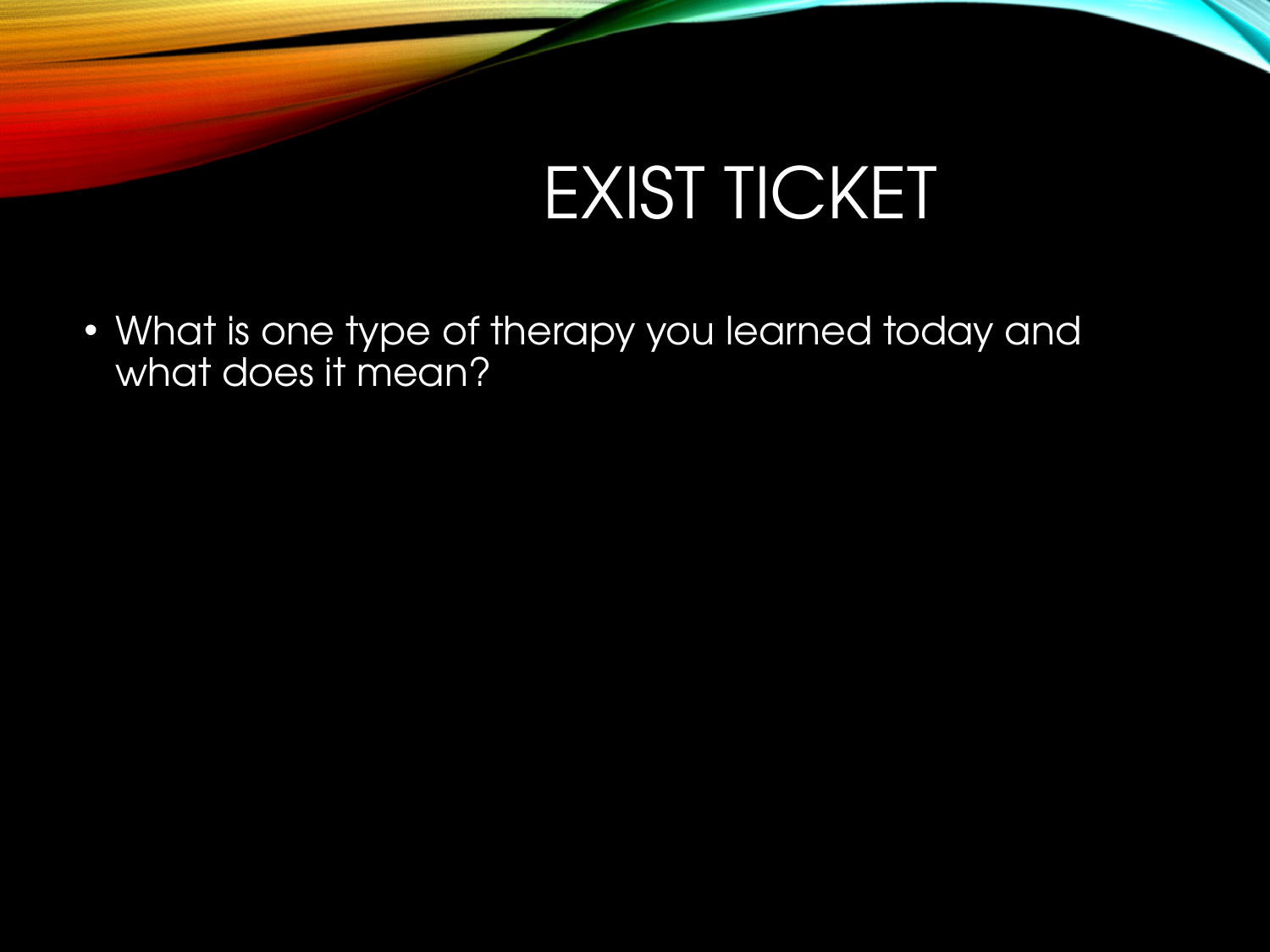

# EXIST TICKET
What is one type of therapy you learned today and what does it mean?